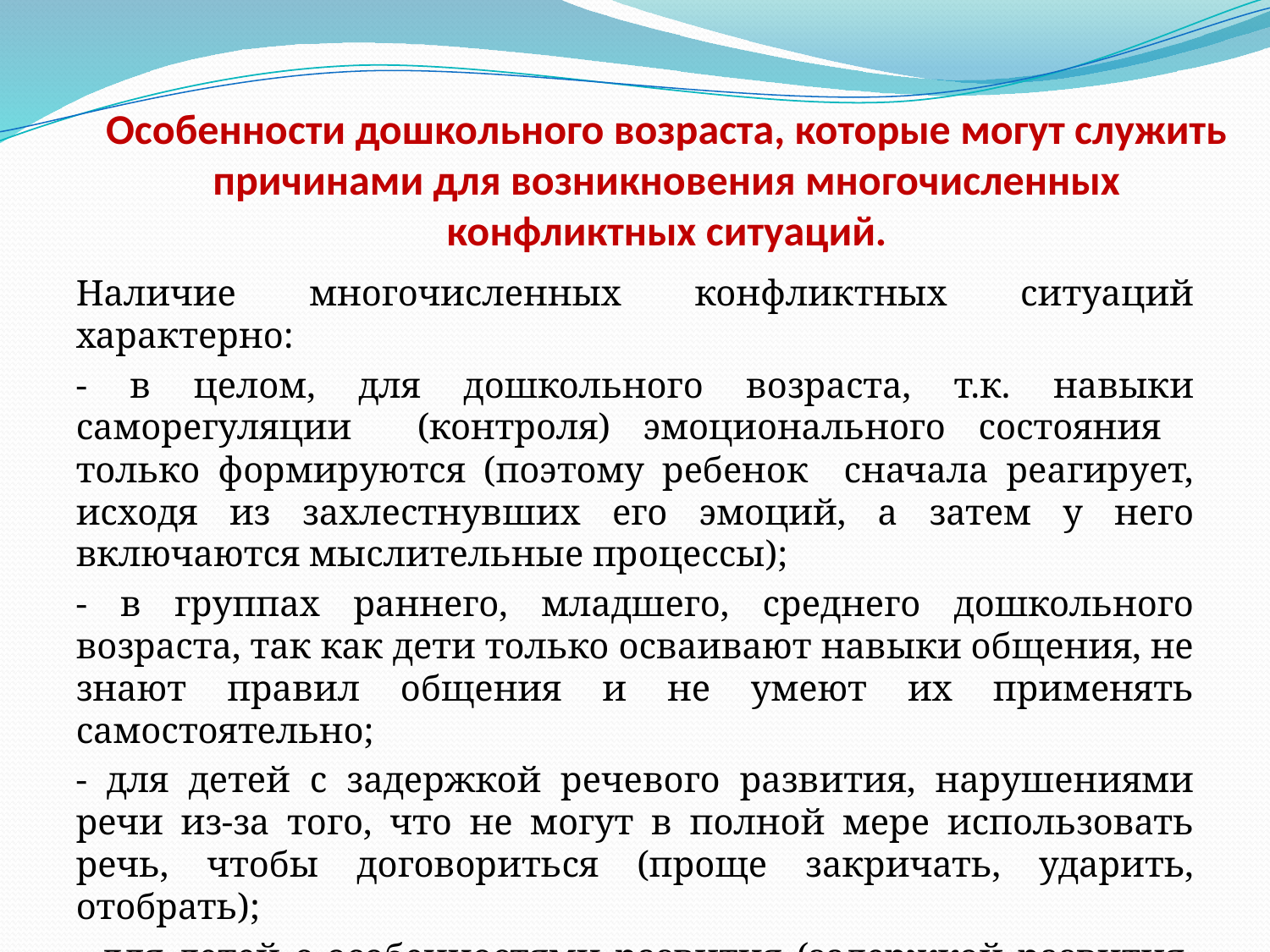

# Особенности дошкольного возраста, которые могут служить причинами для возникновения многочисленных конфликтных ситуаций.
Наличие многочисленных конфликтных ситуаций характерно:
- в целом, для дошкольного возраста, т.к. навыки саморегуляции  (контроля) эмоционального состояния  только формируются (поэтому ребенок  сначала реагирует, исходя из захлестнувших его эмоций, а затем у него включаются мыслительные процессы);
- в группах раннего, младшего, среднего дошкольного возраста, так как дети только осваивают навыки общения, не знают правил общения и не умеют их применять самостоятельно;
- для детей с задержкой речевого развития, нарушениями речи из-за того, что не могут в полной мере использовать речь, чтобы договориться (проще закричать, ударить, отобрать);
- для детей с особенностями развития (задержкой развития, ментальными нарушениями);
- предложите свои варианты.